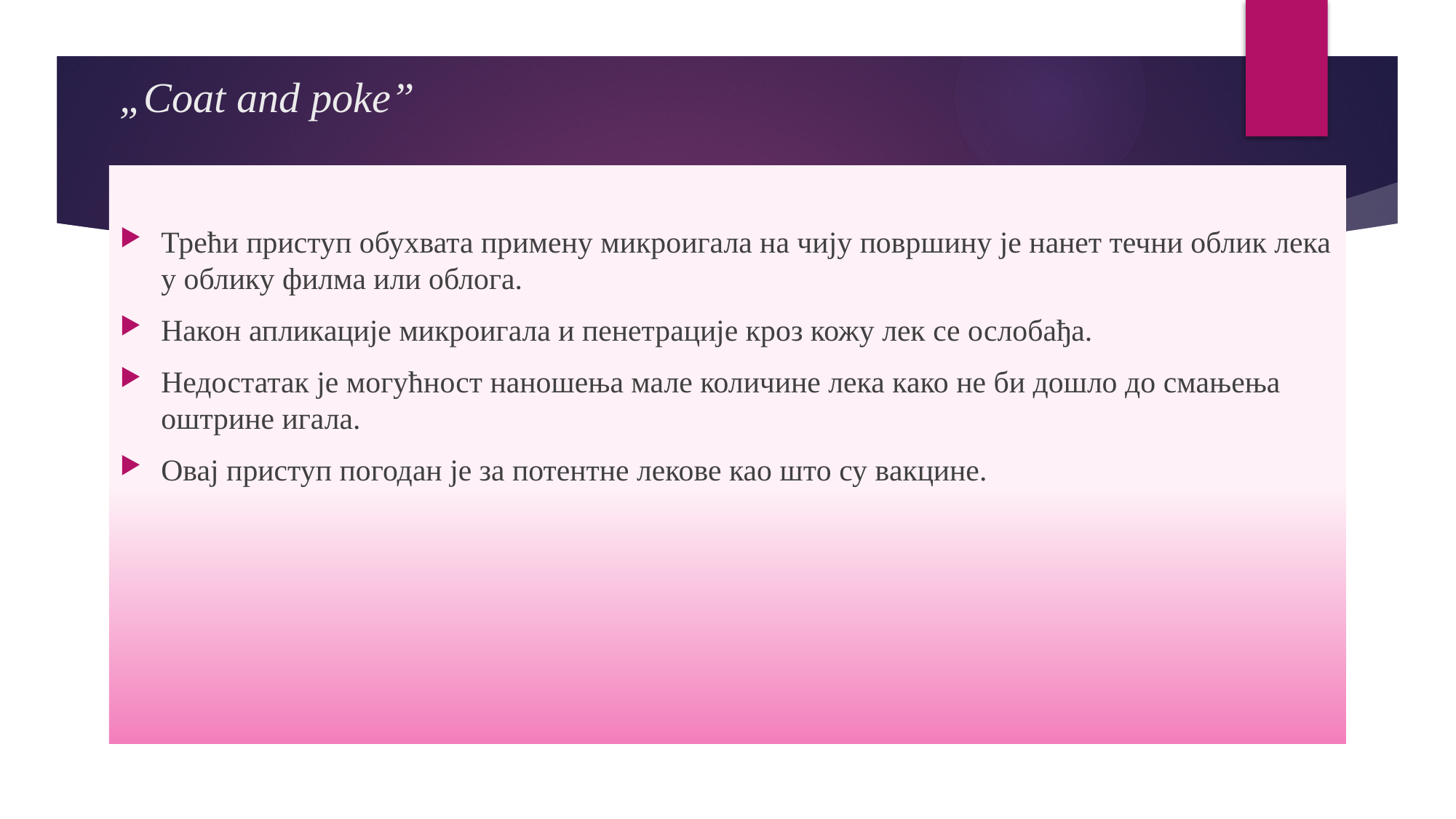

# „Coat and poke”

Трећи приступ обухвата примену микроигала на чију површину је нанет течни облик лека у облику филма или облога.
Након апликације микроигала и пенетрације кроз кожу лек се ослобађа.
Недостатак је могућност наношења мале количине лека како не би дошло до смањења оштрине игала.
Овај приступ погодан је за потентне лекове као што су вакцине.